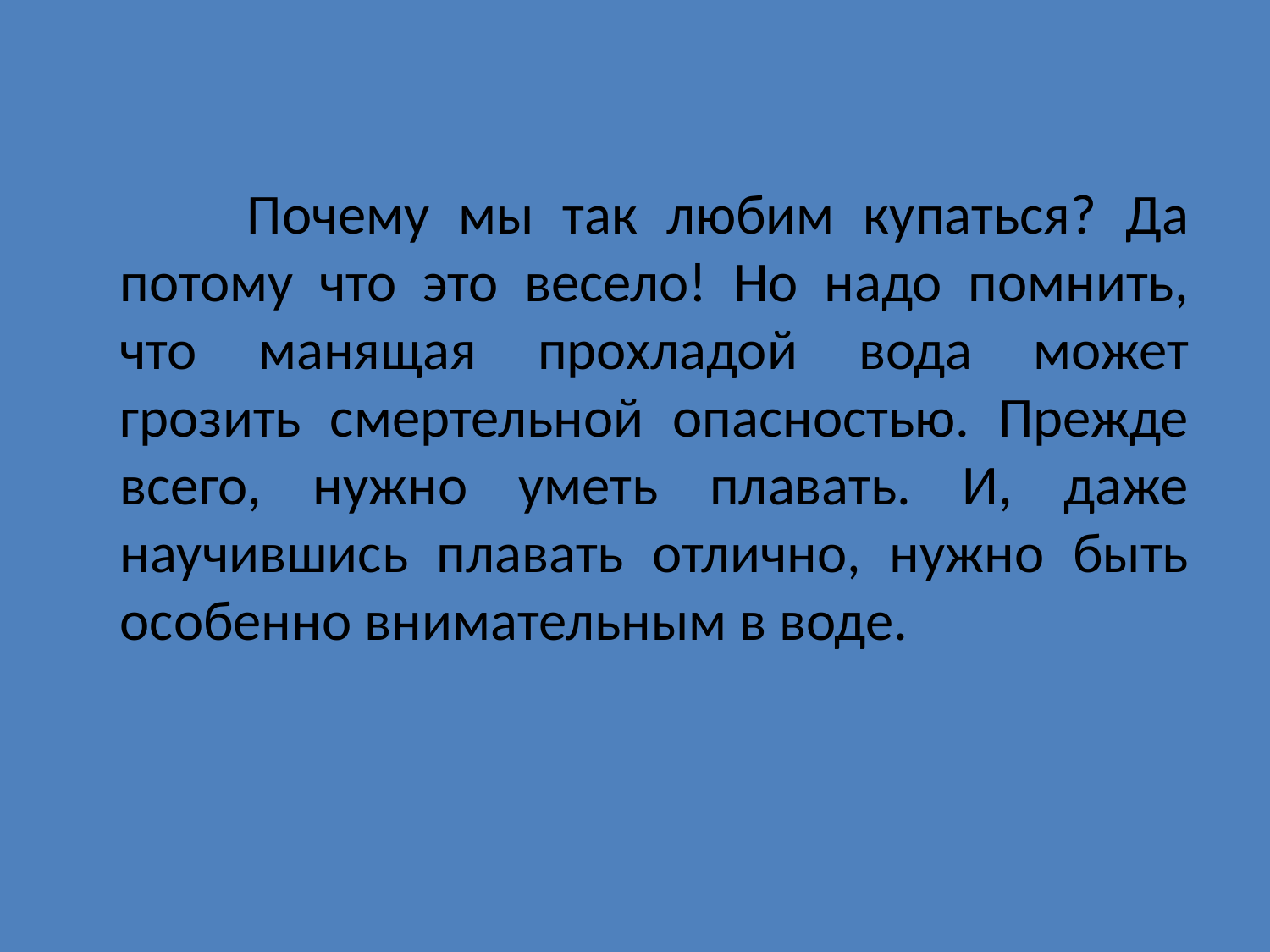

Почему мы так любим купаться? Да потому что это весело! Но надо помнить, что манящая прохладой вода может грозить смертельной опасностью. Прежде всего, нужно уметь плавать. И, даже научившись плавать отлично, нужно быть особенно внимательным в воде.